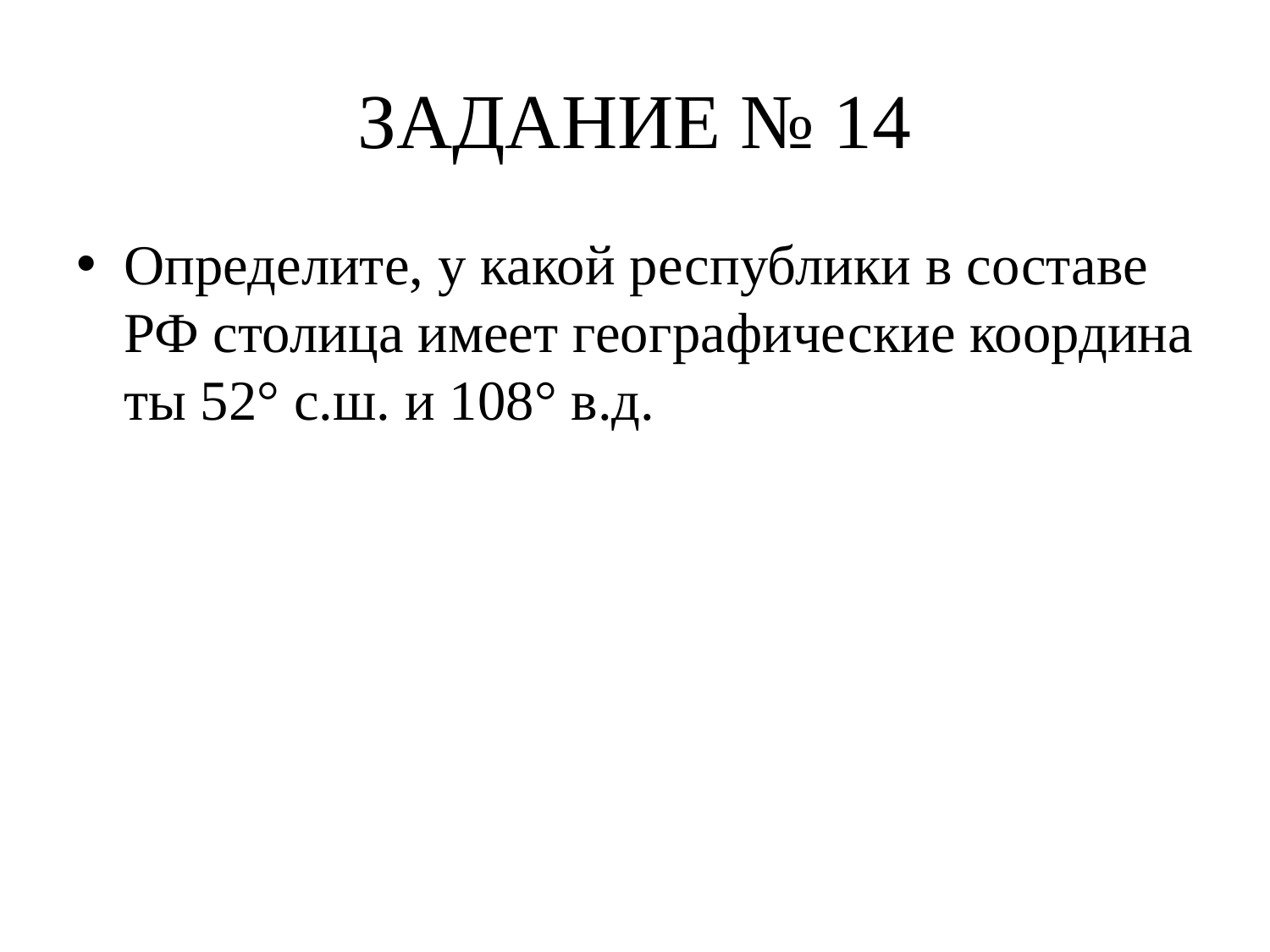

# ЗАДАНИЕ № 14
Определите, у какой рес­пуб­ли­ки в со­ста­ве РФ сто­ли­ца имеет гео­гра­фи­че­ские ко­ор­ди­на­ты 52° с.ш. и 108° в.д.